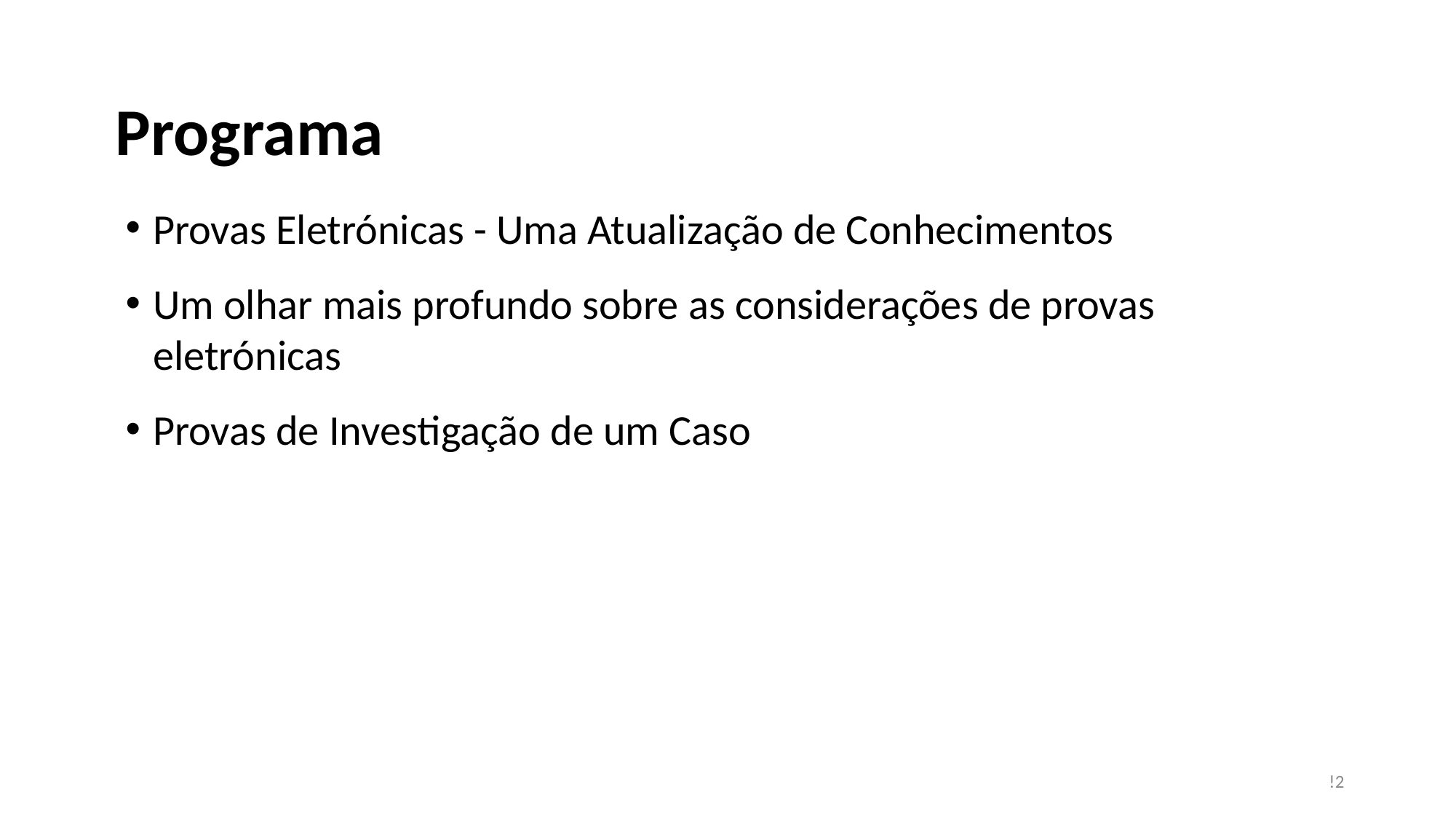

# Programa
Provas Eletrónicas - Uma Atualização de Conhecimentos
Um olhar mais profundo sobre as considerações de provas eletrónicas
Provas de Investigação de um Caso
!2